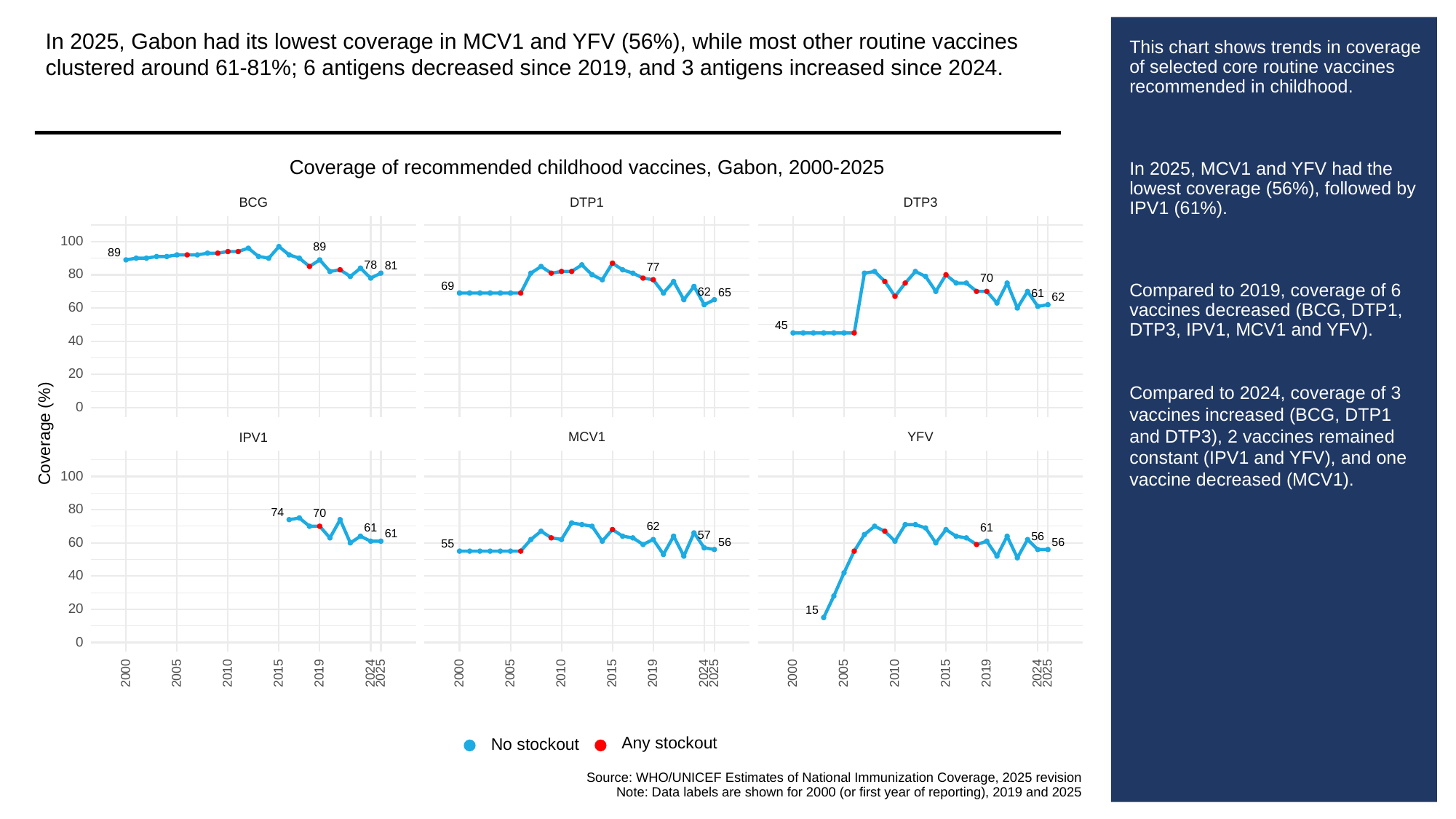

In 2025, Gabon had its lowest coverage in MCV1 and YFV (56%), while most other routine vaccines clustered around 61-81%; 6 antigens decreased since 2019, and 3 antigens increased since 2024.
# This chart shows trends in coverage of selected core routine vaccines recommended in childhood.

In 2025, MCV1 and YFV had the lowest coverage (56%), followed by IPV1 (61%).

Compared to 2019, coverage of 6 vaccines decreased (BCG, DTP1, DTP3, IPV1, MCV1 and YFV).

Compared to 2024, coverage of 3 vaccines increased (BCG, DTP1 and DTP3), 2 vaccines remained constant (IPV1 and YFV), and one vaccine decreased (MCV1).

Coverage of recommended childhood vaccines, Gabon, 2000-2025
BCG
DTP3
DTP1

100

89

89

78
81

77

80

70

69

62
65

61

62

60

45

40

20

0

Coverage (%)
MCV1
IPV1
YFV

100

80
74
70

62

61
61

61

57

56

60
56
56

55

40

20
15

0

2000
2005
2010
2015
2019
2024
2025
2000
2005
2010
2015
2019
2024
2025
2000
2005
2010
2015
2019
2024
2025
Any stockout
No stockout

Source: WHO/UNICEF Estimates of National Immunization Coverage, 2025 revision
Note: Data labels are shown for 2000 (or first year of reporting), 2019 and 2025